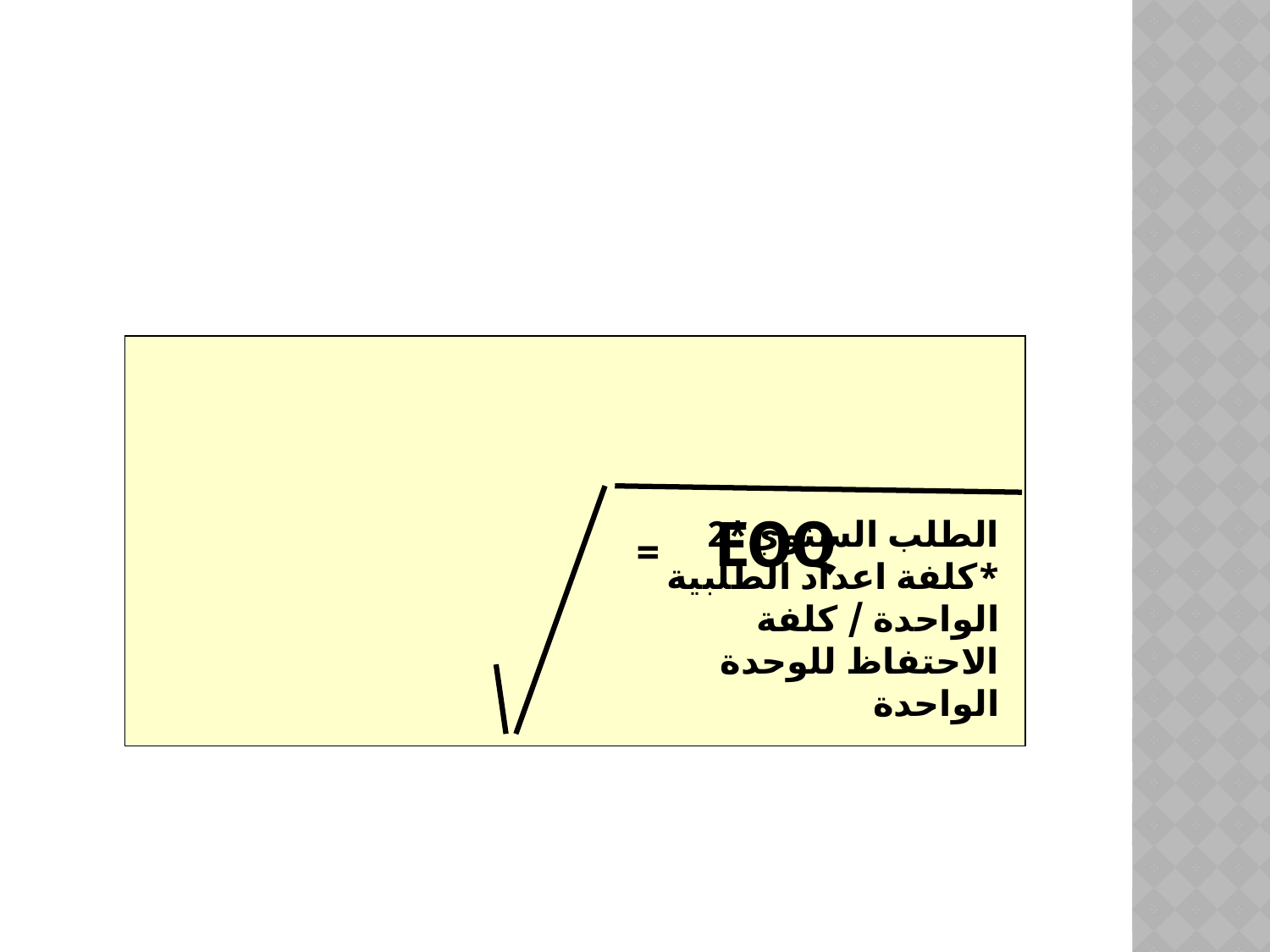

#

EOQ     =

الطلب السنوي*2      *كلفة اعداد الطلبية الواحدة / كلفة الاحتفاظ للوحدة الواحدة